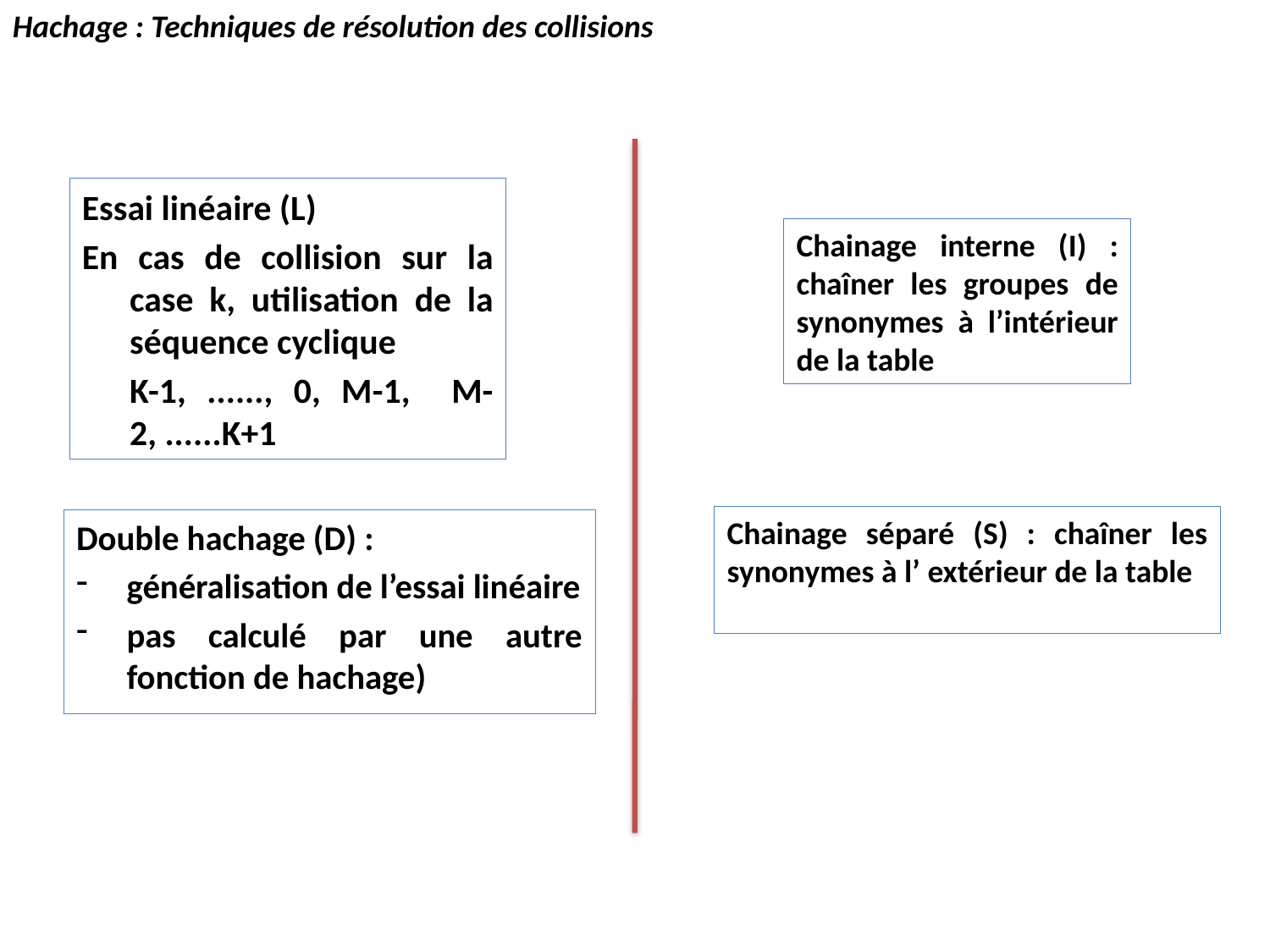

Hachage : Techniques de résolution des collisions
Essai linéaire (L)
En cas de collision sur la case k, utilisation de la séquence cyclique
	K-1, ......, 0, M-1,  M-2, ......K+1
Chainage interne (I) : chaîner les groupes de synonymes à l’intérieur de la table
Chainage séparé (S) : chaîner les synonymes à l’ extérieur de la table

Double hachage (D) :
généralisation de l’essai linéaire
pas calculé par une autre fonction de hachage)